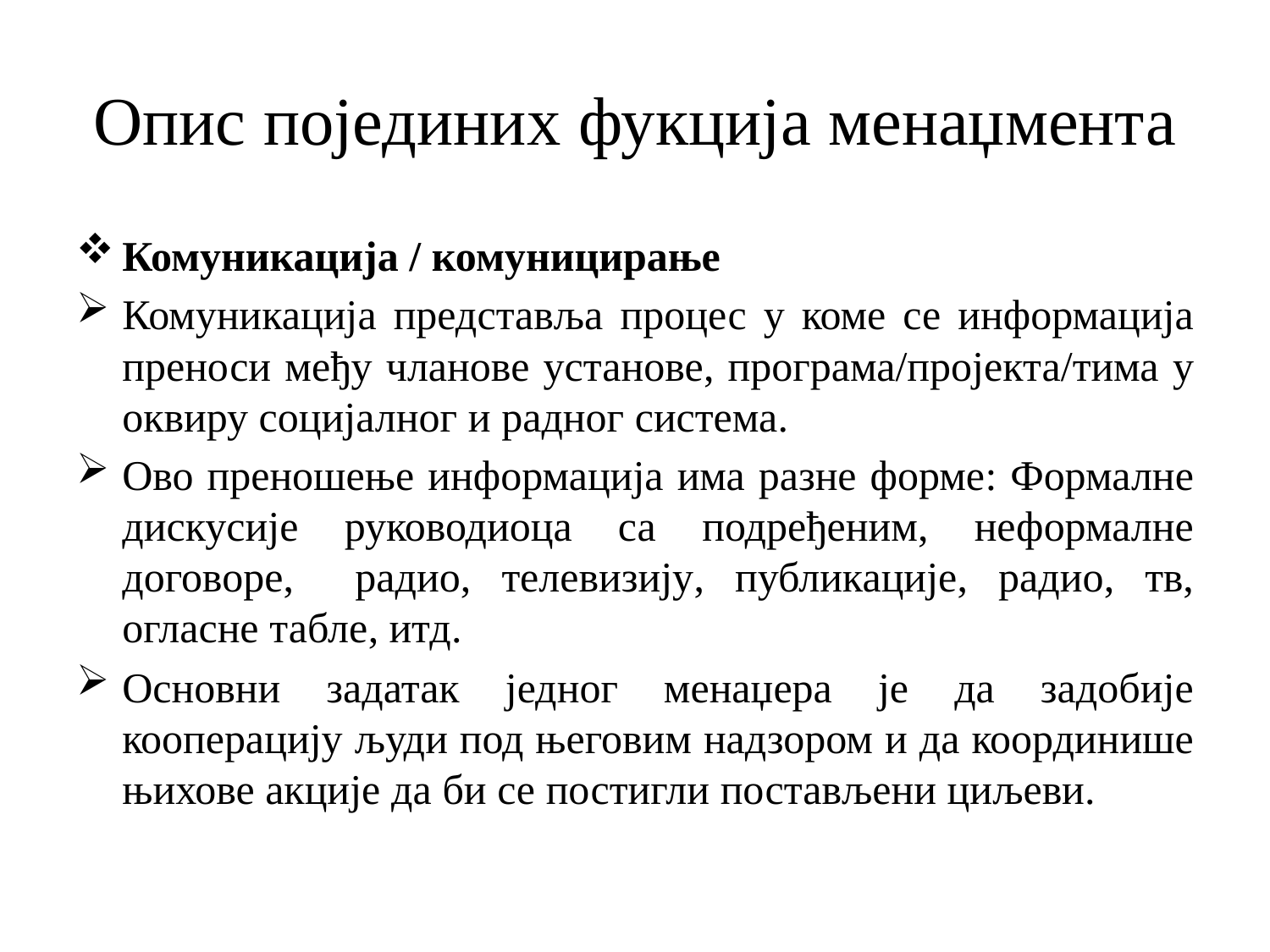

# Опис појединих фукција менаџмента
Комуникација / комуницирање
Комуникација представља процес у коме се информација преноси међу чланове установе, програма/пројекта/тима у оквиру социјалног и радног система.
Ово преношење информација има разне форме: Формалне дискусије руководиоца са подређеним, неформалне договоре,  радио, телевизију, публикације, радио, тв, огласне табле, итд.
Основни задатак једног менаџера је да задобије кооперацију људи под његовим надзором и да координише њихове акције да би се постигли постављени циљеви.